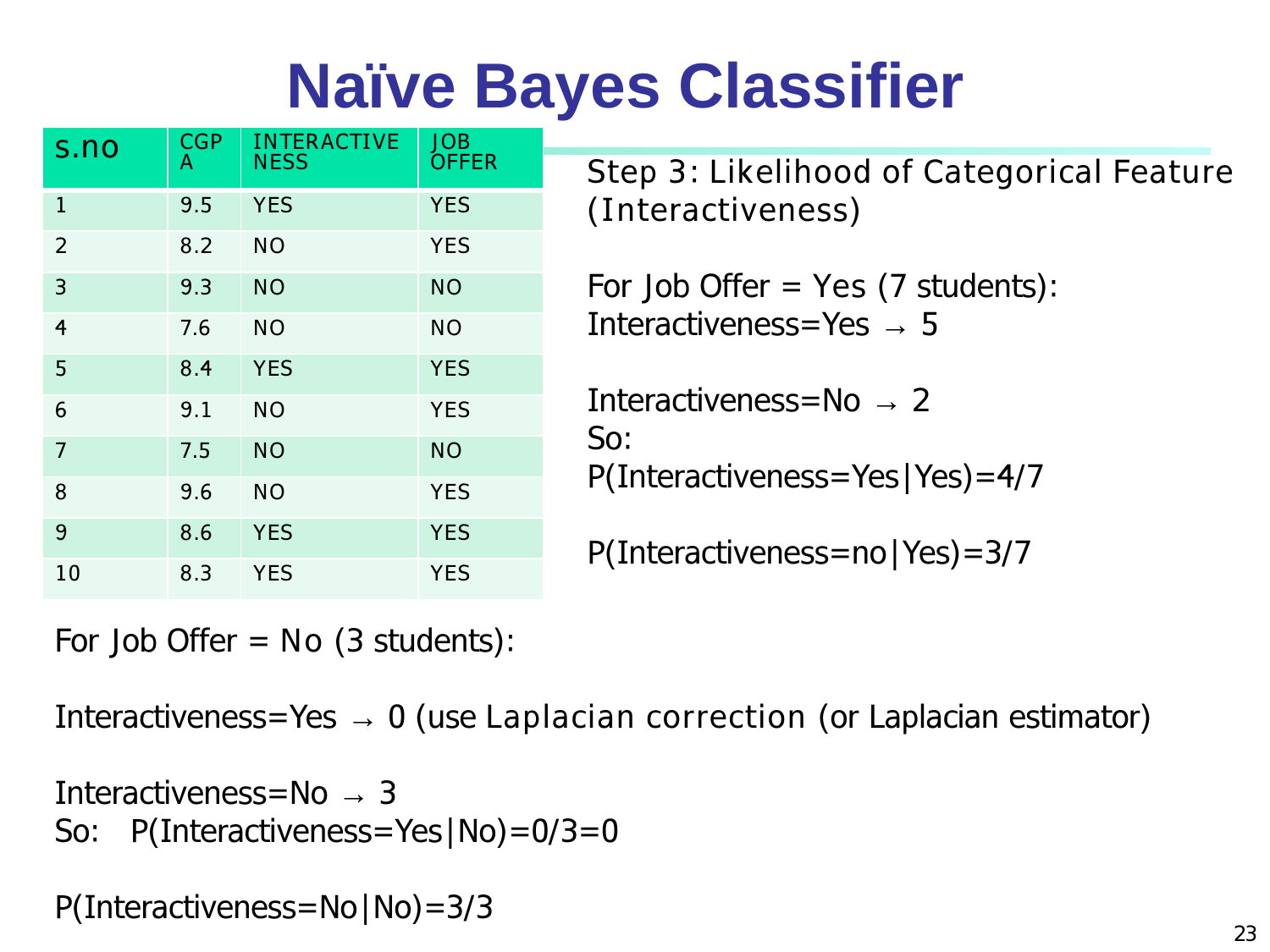

# Naïve Bayes Classifier
| s.no | CGPA | INTERACTIVENESS | JOB OFFER |
| --- | --- | --- | --- |
| 1 | 9.5 | YES | YES |
| 2 | 8.2 | NO | YES |
| 3 | 9.3 | NO | NO |
| 4 | 7.6 | NO | NO |
| 5 | 8.4 | YES | YES |
| 6 | 9.1 | NO | YES |
| 7 | 7.5 | NO | NO |
| 8 | 9.6 | NO | YES |
| 9 | 8.6 | YES | YES |
| 10 | 8.3 | YES | YES |
Step 3: Likelihood of Categorical Feature (Interactiveness)

For Job Offer = Yes (7 students):
Interactiveness=Yes → 5

Interactiveness=No → 2
So:
P(Interactiveness=Yes∣Yes)=4/7

P(Interactiveness=no∣Yes)=3/7

For Job Offer = No (3 students):

Interactiveness=Yes → 0 (use Laplacian correction (or Laplacian estimator)

Interactiveness=No → 3
So:   P(Interactiveness=Yes∣No)=0/3=0

P(Interactiveness=No∣No)=3/3
23